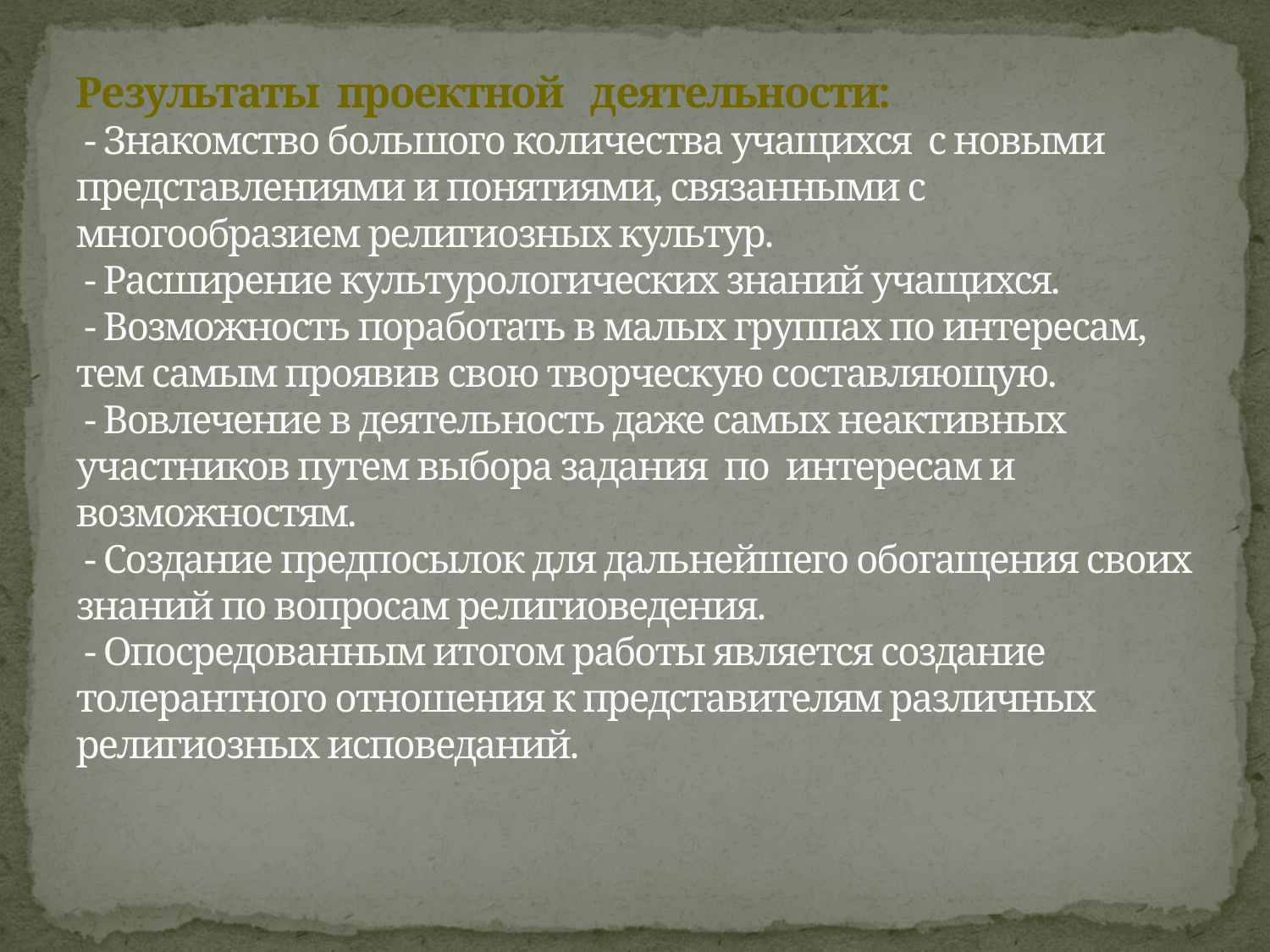

# Результаты  проектной   деятельности: - Знакомство большого количества учащихся  с новыми представлениями и понятиями, связанными с многообразием религиозных культур. - Расширение культурологических знаний учащихся. - Возможность поработать в малых группах по интересам, тем самым проявив свою творческую составляющую. - Вовлечение в деятельность даже самых неактивных участников путем выбора задания  по  интересам и возможностям. - Создание предпосылок для дальнейшего обогащения своих знаний по вопросам религиоведения. - Опосредованным итогом работы является создание толерантного отношения к представителям различных религиозных исповеданий.